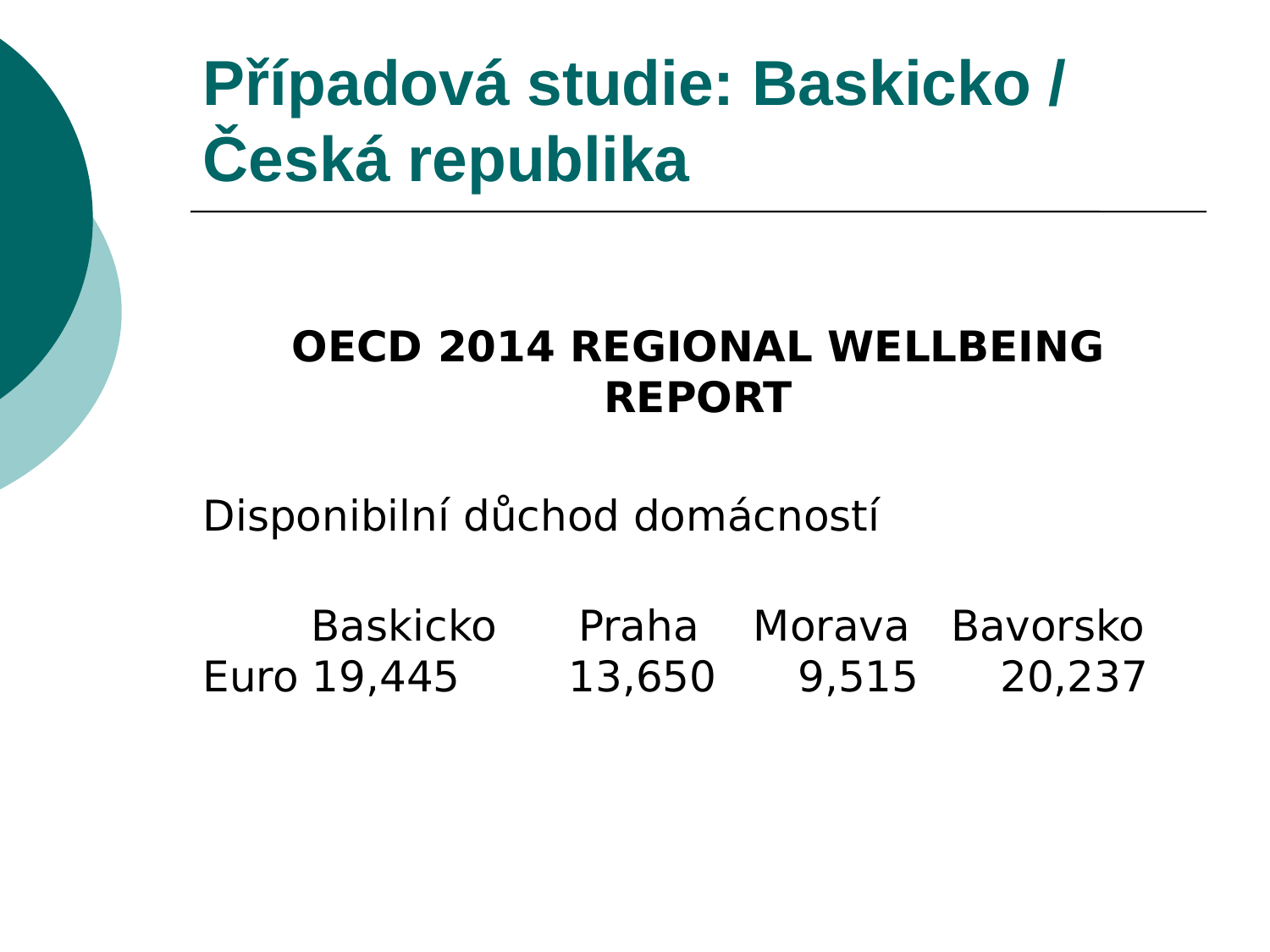

# Případová studie: Baskicko / Česká republika

OECD 2014 REGIONAL WELLBEING REPORT

Disponibilní důchod domácností
        Baskicko      Praha    Morava   Bavorsko
Euro 19,445        13,650      9,515      20,237